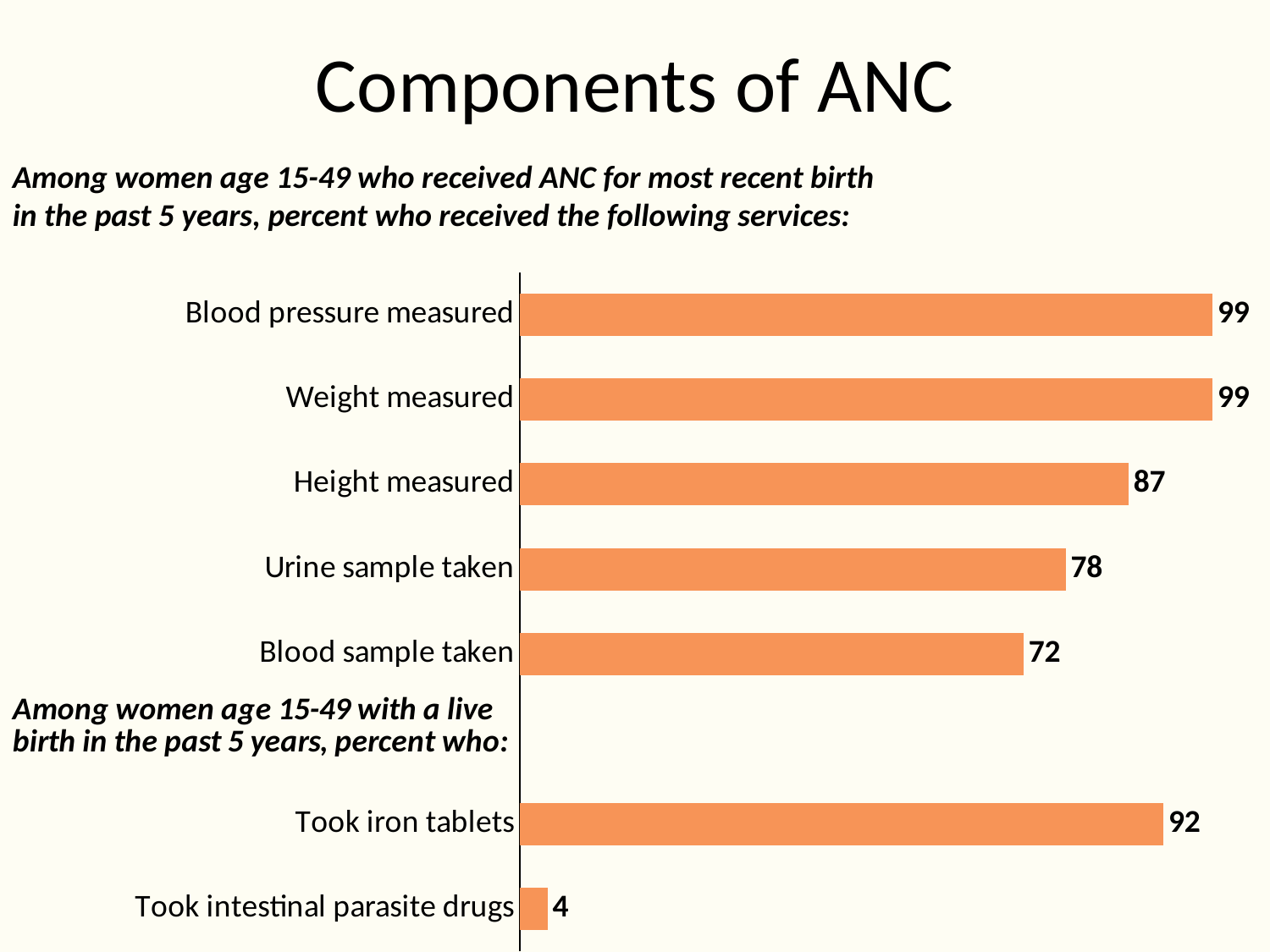

# Components of ANC
Among women age 15-49 who received ANC for most recent birth in the past 5 years, percent who received the following services:

### Chart

| Category | Series 1 |
|---|---|
| Took intestinal parasite drugs | 4.0 |
| Took iron tablets | 92.0 |
|  | None |
| Blood sample taken | 72.0 |
| Urine sample taken | 78.0 |
| Height measured | 87.0 |
| Weight measured | 99.0 |
| Blood pressure measured | 99.0 |